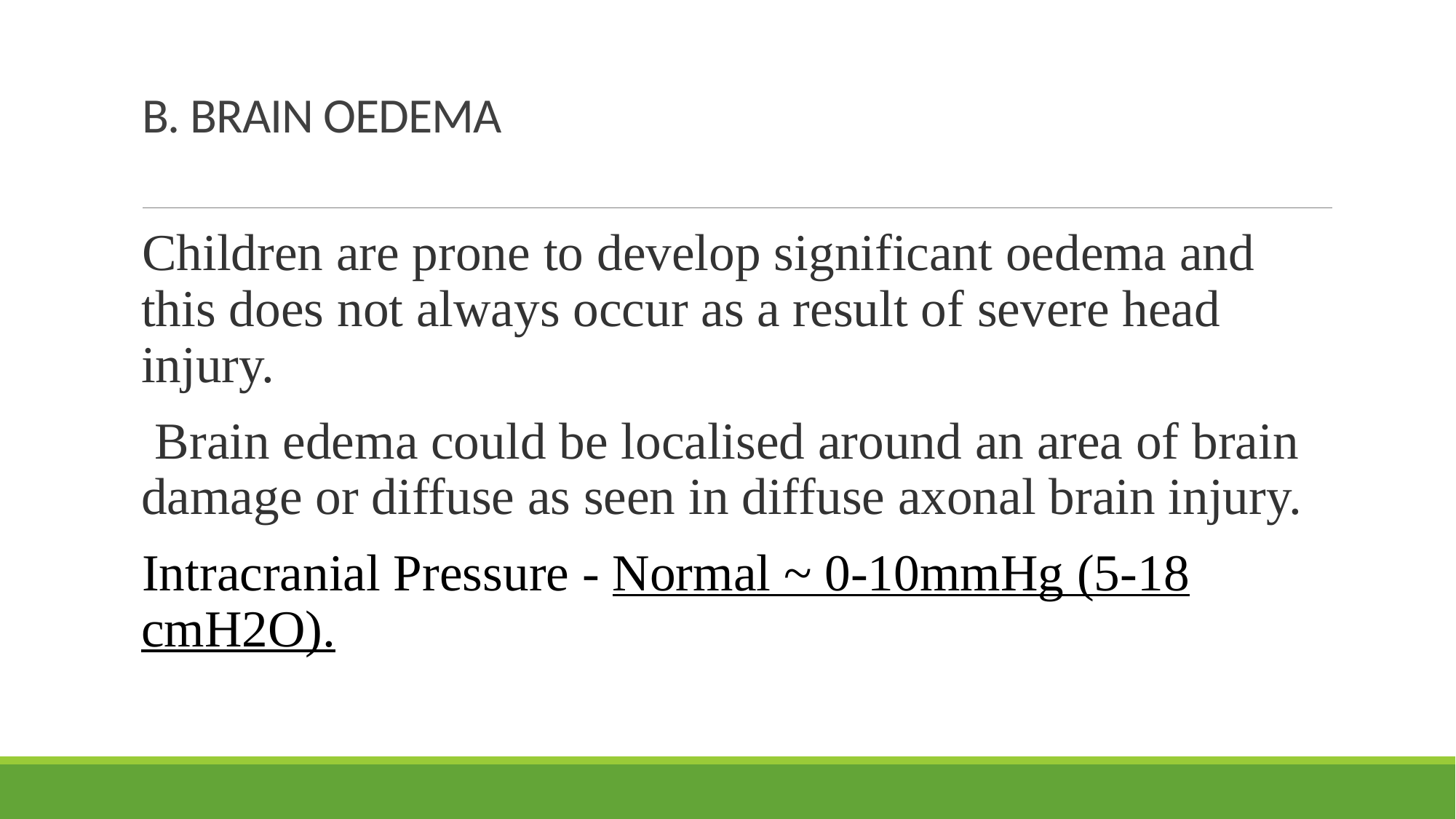

# B. BRAIN OEDEMA
Children are prone to develop significant oedema and this does not always occur as a result of severe head injury.
 Brain edema could be localised around an area of brain damage or diffuse as seen in diffuse axonal brain injury.
Intracranial Pressure - Normal ~ 0-10mmHg (5-18 cmH2O).